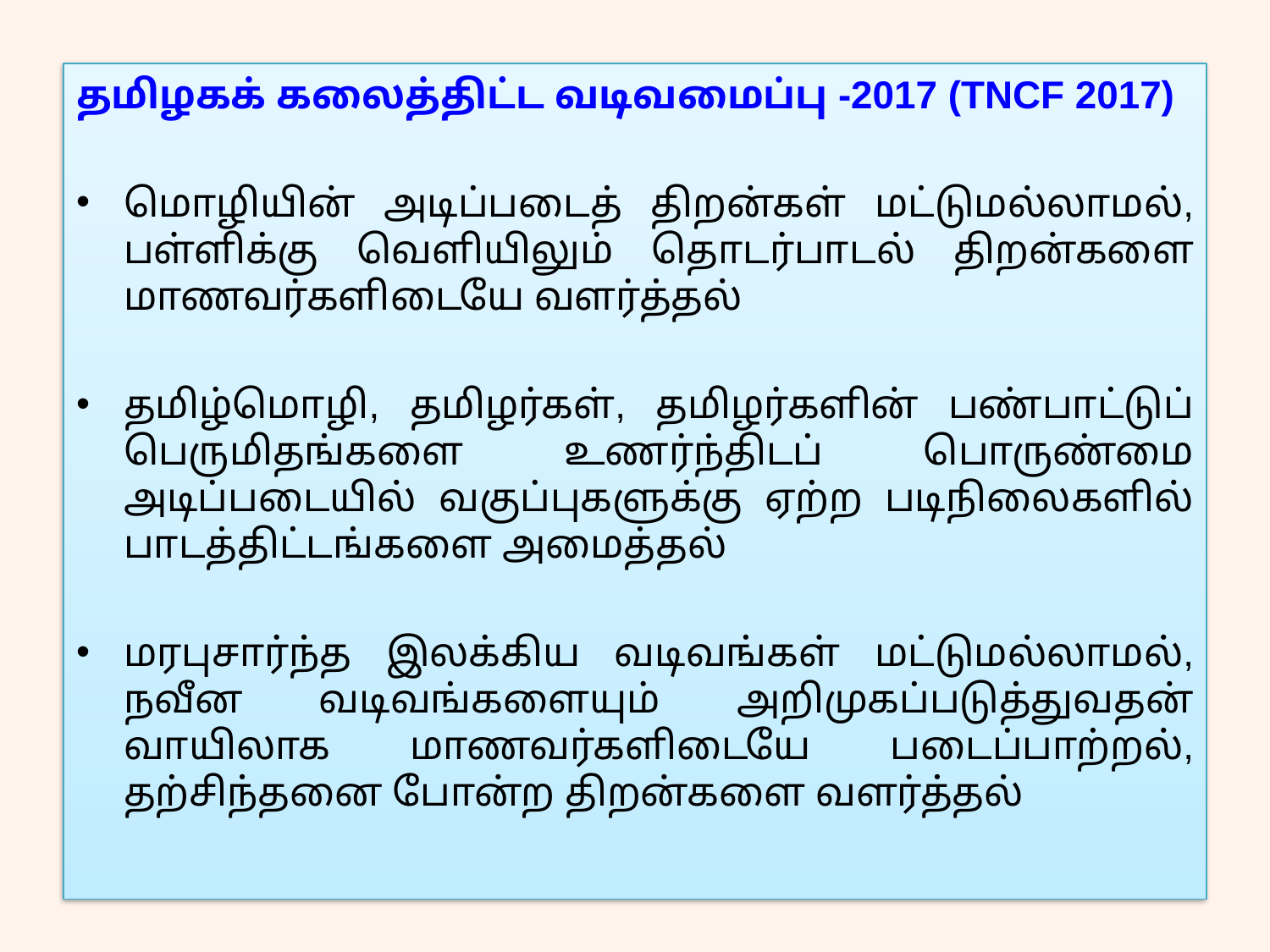

தமிழகக் கலைத்திட்ட வடிவமைப்பு -2017 (TNCF 2017)

மொழியின் அடிப்படைத் திறன்கள் மட்டுமல்லாமல், பள்ளிக்கு வெளியிலும் தொடர்பாடல் திறன்களை மாணவர்களிடையே வளர்த்தல்

தமிழ்மொழி, தமிழர்கள், தமிழர்களின் பண்பாட்டுப் பெருமிதங்களை உணர்ந்திடப் பொருண்மை அடிப்படையில் வகுப்புகளுக்கு ஏற்ற படிநிலைகளில் பாடத்திட்டங்களை அமைத்தல்

மரபுசார்ந்த இலக்கிய வடிவங்கள் மட்டுமல்லாமல், நவீன வடிவங்களையும் அறிமுகப்படுத்துவதன் வாயிலாக மாணவர்களிடையே படைப்பாற்றல், தற்சிந்தனை போன்ற திறன்களை வளர்த்தல்